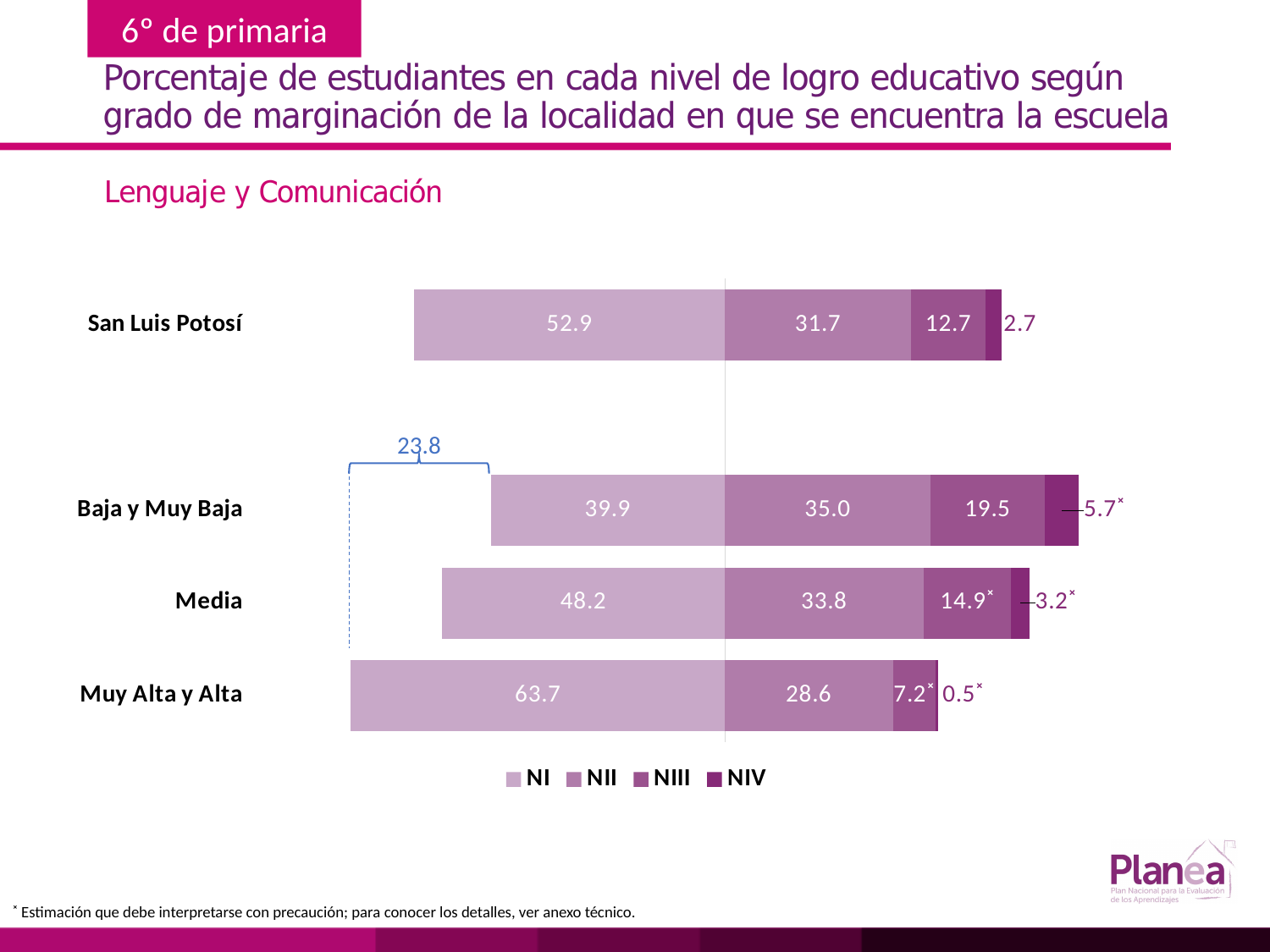

# Porcentaje de estudiantes en cada nivel de logro educativo según grado de marginación de la localidad en que se encuentra la escuela

Lenguaje y Comunicación

### Chart

| Category |  |  |  |  |
|---|---|---|---|---|
| Muy Alta y Alta | -63.7 | 28.6 | 7.2 | 0.5 |
| Media | -48.2 | 33.8 | 14.9 | 3.2 |
| Baja y Muy Baja | -39.9 | 35.0 | 19.5 | 5.7 |
|  | None | None | None | None |
| San Luis Potosí | -52.9 | 31.7 | 12.7 | 2.7 |
23.8
˟ Estimación que debe interpretarse con precaución; para conocer los detalles, ver anexo técnico.